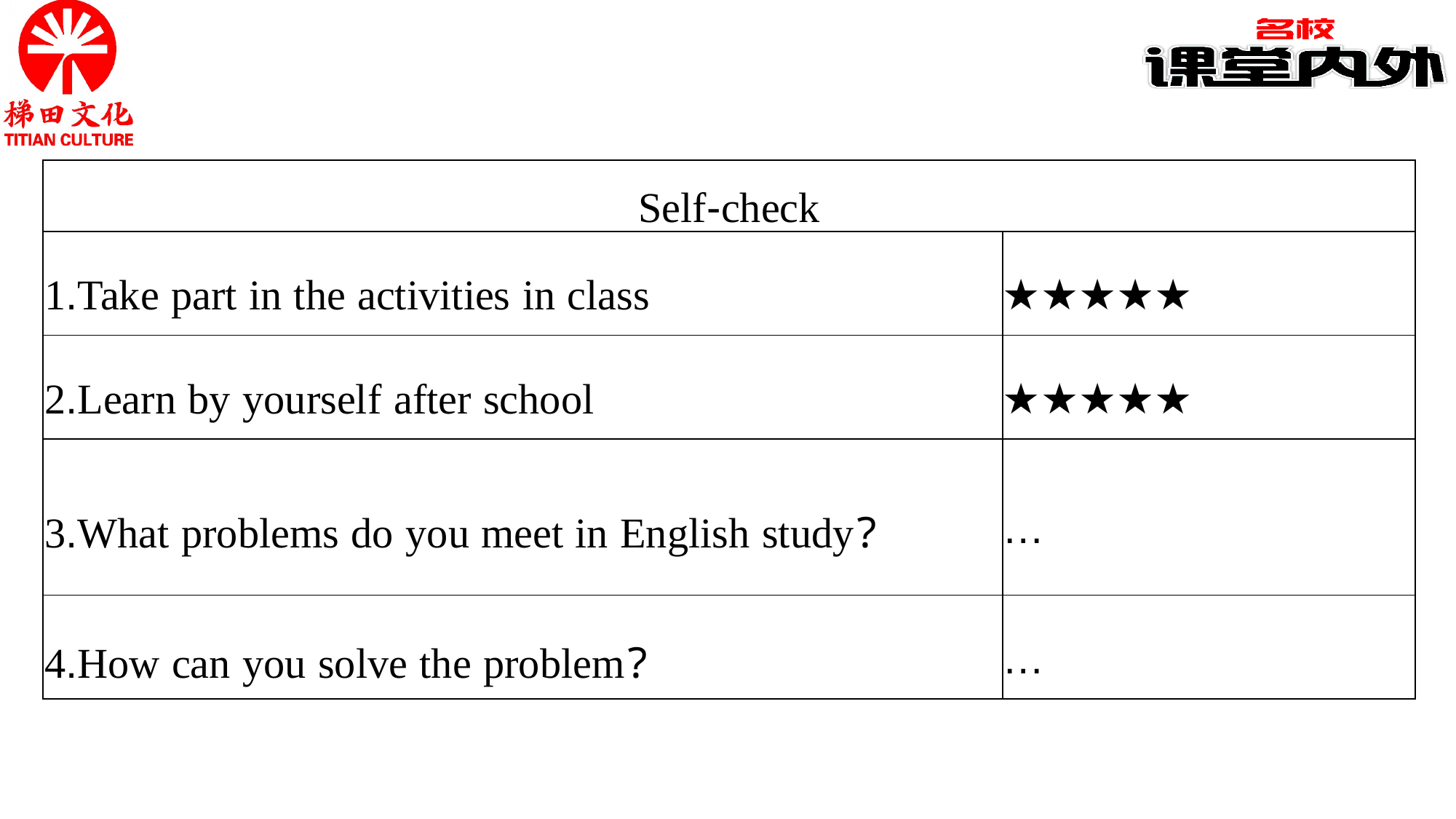

| Self-check |  |
| --- | --- |
| 1.Take part in the activities in class | ★★★★★ |
| 2.Learn by yourself after school | ★★★★★ |
| 3.What problems do you meet in English study? | … |
| 4.How can you solve the problem? | … |